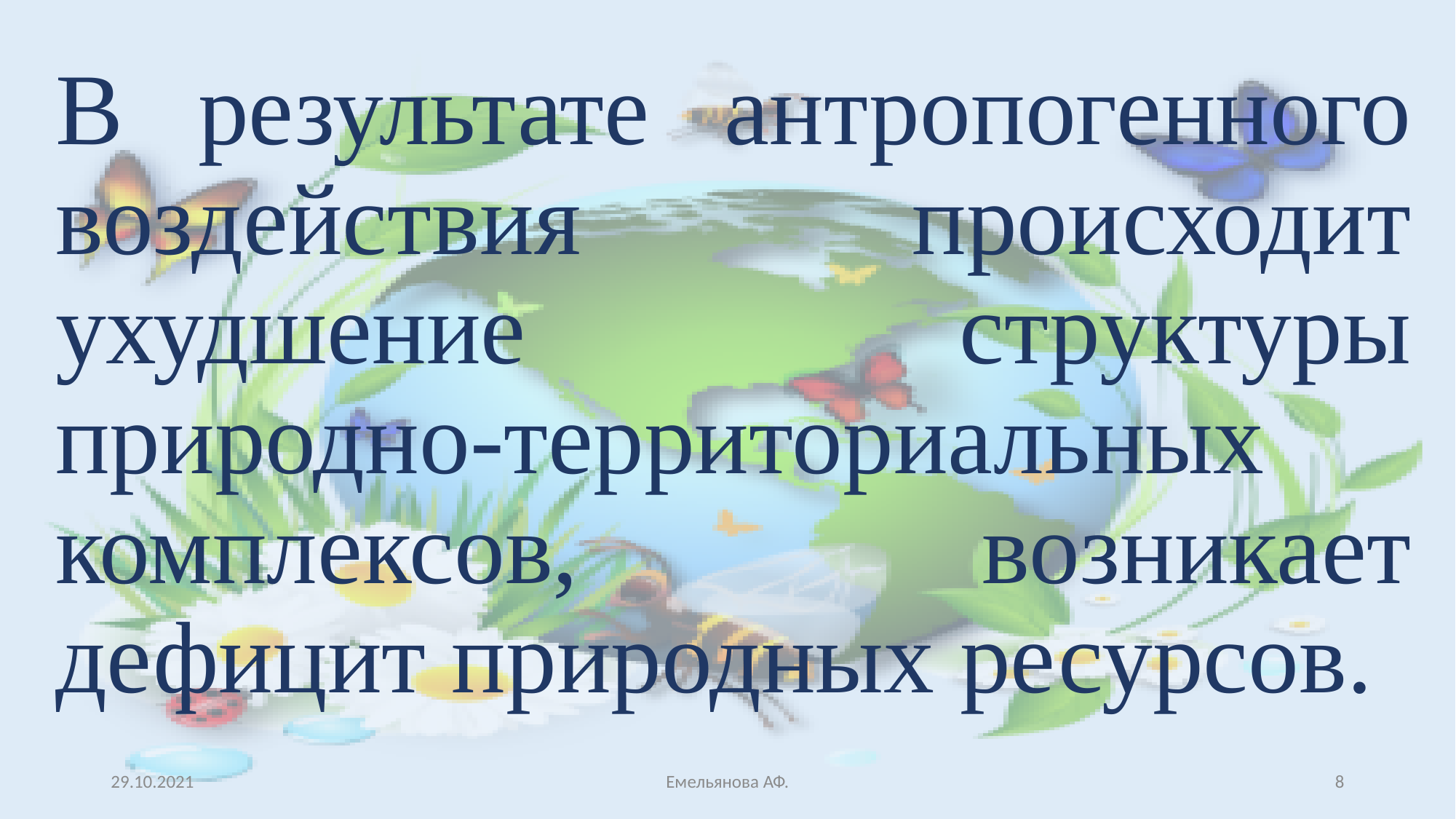

В результате антропогенного воздействия происходит ухудшение структуры природно-территориальных комплексов, возникает дефицит природных ресурсов.
29.10.2021
Емельянова АФ.
8